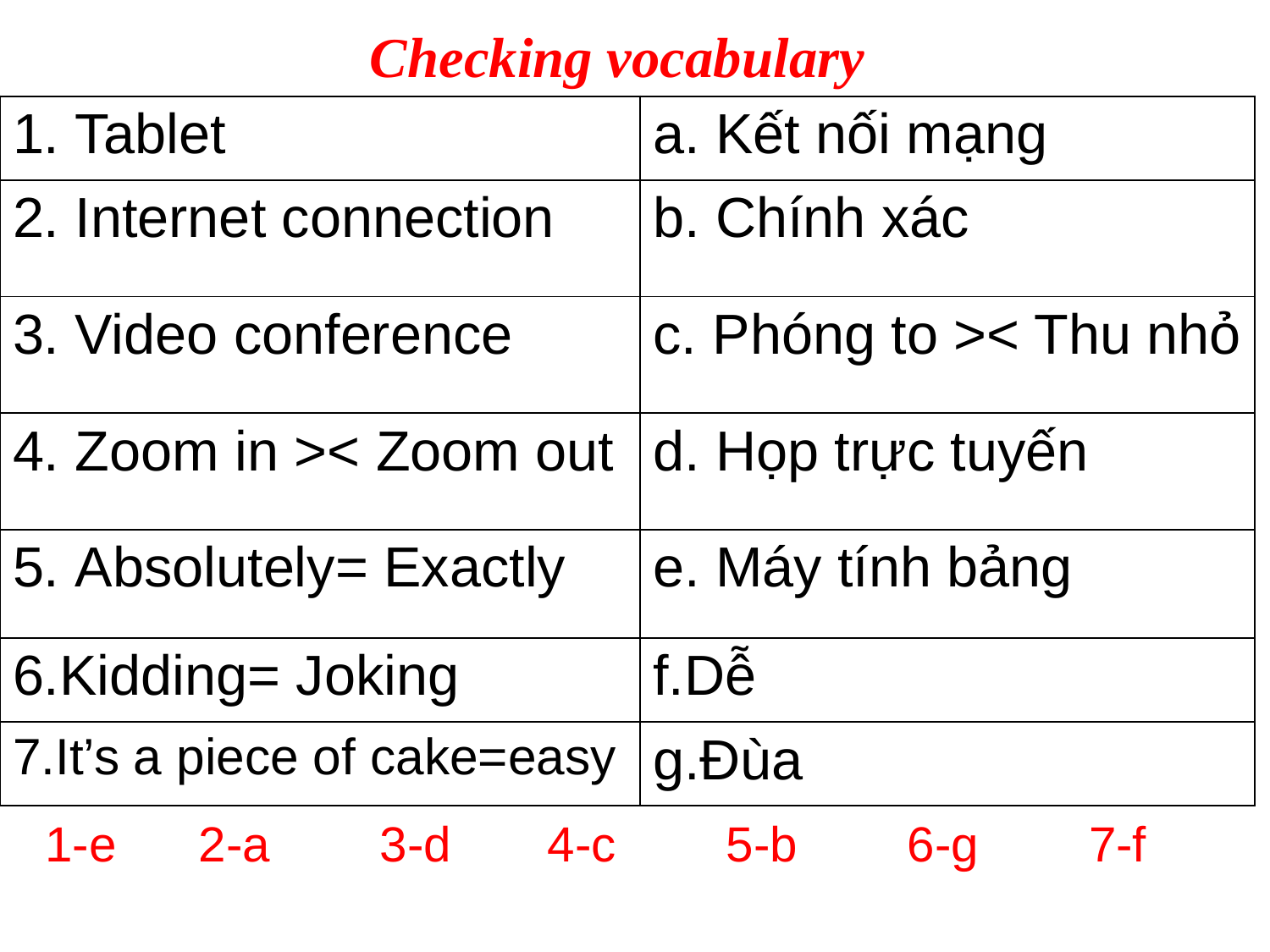

Checking vocabulary
| 1. Tablet | a. Kết nối mạng |
| --- | --- |
| 2. Internet connection | b. Chính xác |
| 3. Video conference | c. Phóng to >< Thu nhỏ |
| 4. Zoom in >< Zoom out | d. Họp trực tuyến |
| 5. Absolutely= Exactly | e. Máy tính bảng |
| 6.Kidding= Joking | f.Dễ |
| 7.It’s a piece of cake=easy | g.Đùa |
1-e      2-a        3-d       4-c        5-b        6-g        7-f